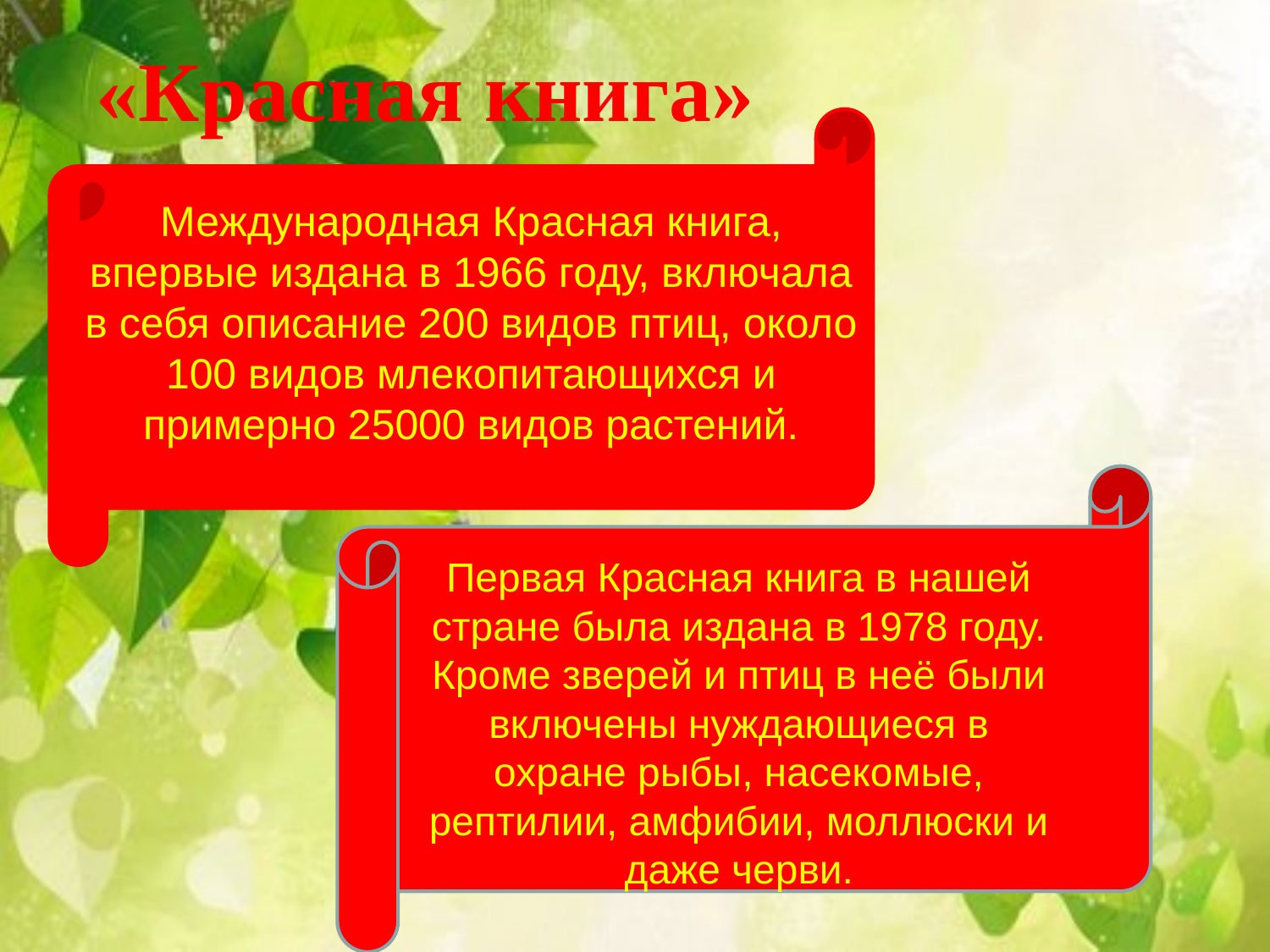

# «Красная книга»

Международная Красная книга, впервые издана в 1966 году, включала в себя описание 200 видов птиц, около 100 видов млекопитающихся и примерно 25000 видов растений.

Первая Красная книга в нашей стране была издана в 1978 году. Кроме зверей и птиц в неё были включены нуждающиеся в охране рыбы, насекомые, рептилии, амфибии, моллюски и даже черви.